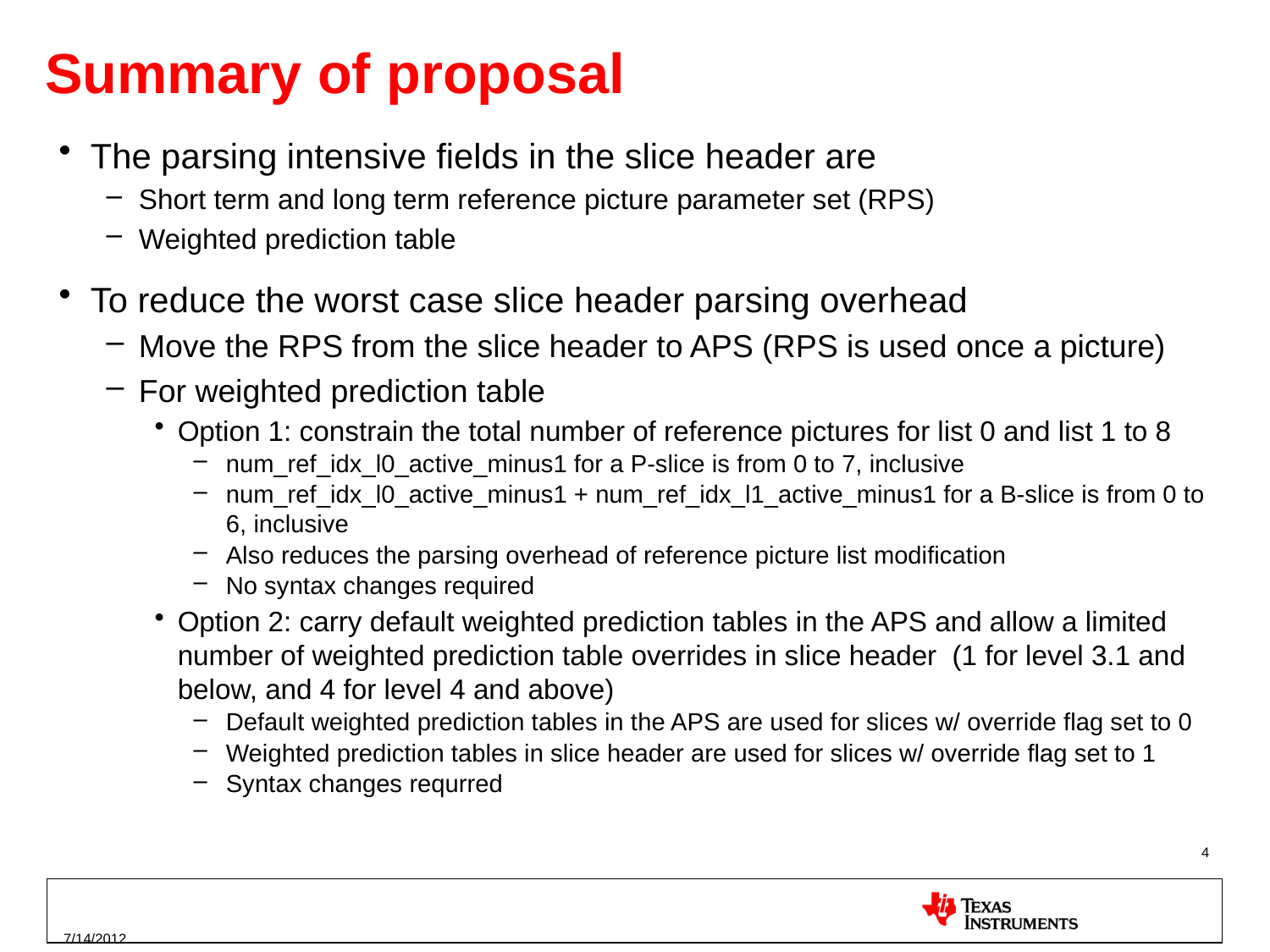

# Summary of proposal
The parsing intensive fields in the slice header are
Short term and long term reference picture parameter set (RPS)
Weighted prediction table
To reduce the worst case slice header parsing overhead
Move the RPS from the slice header to APS (RPS is used once a picture)
For weighted prediction table
Option 1: constrain the total number of reference pictures for list 0 and list 1 to 8
num_ref_idx_l0_active_minus1 for a P-slice is from 0 to 7, inclusive
num_ref_idx_l0_active_minus1 + num_ref_idx_l1_active_minus1 for a B-slice is from 0 to 6, inclusive
Also reduces the parsing overhead of reference picture list modification
No syntax changes required
Option 2: carry default weighted prediction tables in the APS and allow a limited number of weighted prediction table overrides in slice header  (1 for level 3.1 and below, and 4 for level 4 and above)
Default weighted prediction tables in the APS are used for slices w/ override flag set to 0
Weighted prediction tables in slice header are used for slices w/ override flag set to 1
Syntax changes requrred

4
7/14/2012